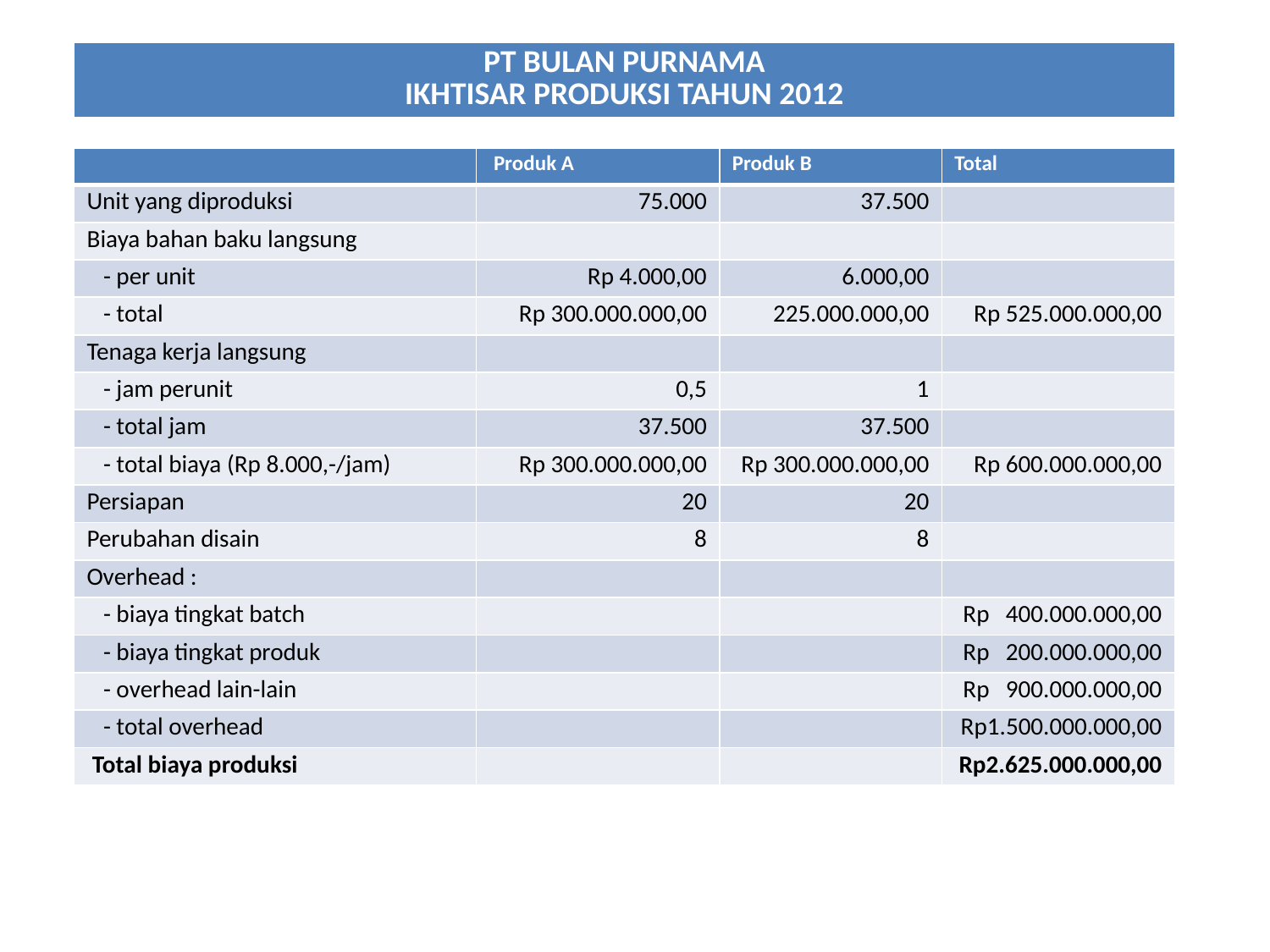

| PT BULAN PURNAMA IKHTISAR PRODUKSI TAHUN 2012 |
| --- |
.
|  | Produk A | Produk B | Total |
| --- | --- | --- | --- |
| Unit yang diproduksi | 75.000 | 37.500 |  |
| Biaya bahan baku langsung |  |  |  |
| - per unit | Rp 4.000,00 | 6.000,00 |  |
| - total | Rp 300.000.000,00 | 225.000.000,00 | Rp 525.000.000,00 |
| Tenaga kerja langsung |  |  |  |
| - jam perunit | 0,5 | 1 |  |
| - total jam | 37.500 | 37.500 |  |
| - total biaya (Rp 8.000,-/jam) | Rp 300.000.000,00 | Rp 300.000.000,00 | Rp 600.000.000,00 |
| Persiapan | 20 | 20 |  |
| Perubahan disain | 8 | 8 |  |
| Overhead : |  |  |  |
| - biaya tingkat batch |  |  | Rp 400.000.000,00 |
| - biaya tingkat produk |  |  | Rp 200.000.000,00 |
| - overhead lain-lain |  |  | Rp 900.000.000,00 |
| - total overhead |  |  | Rp1.500.000.000,00 |
| Total biaya produksi |  |  | Rp2.625.000.000,00 |